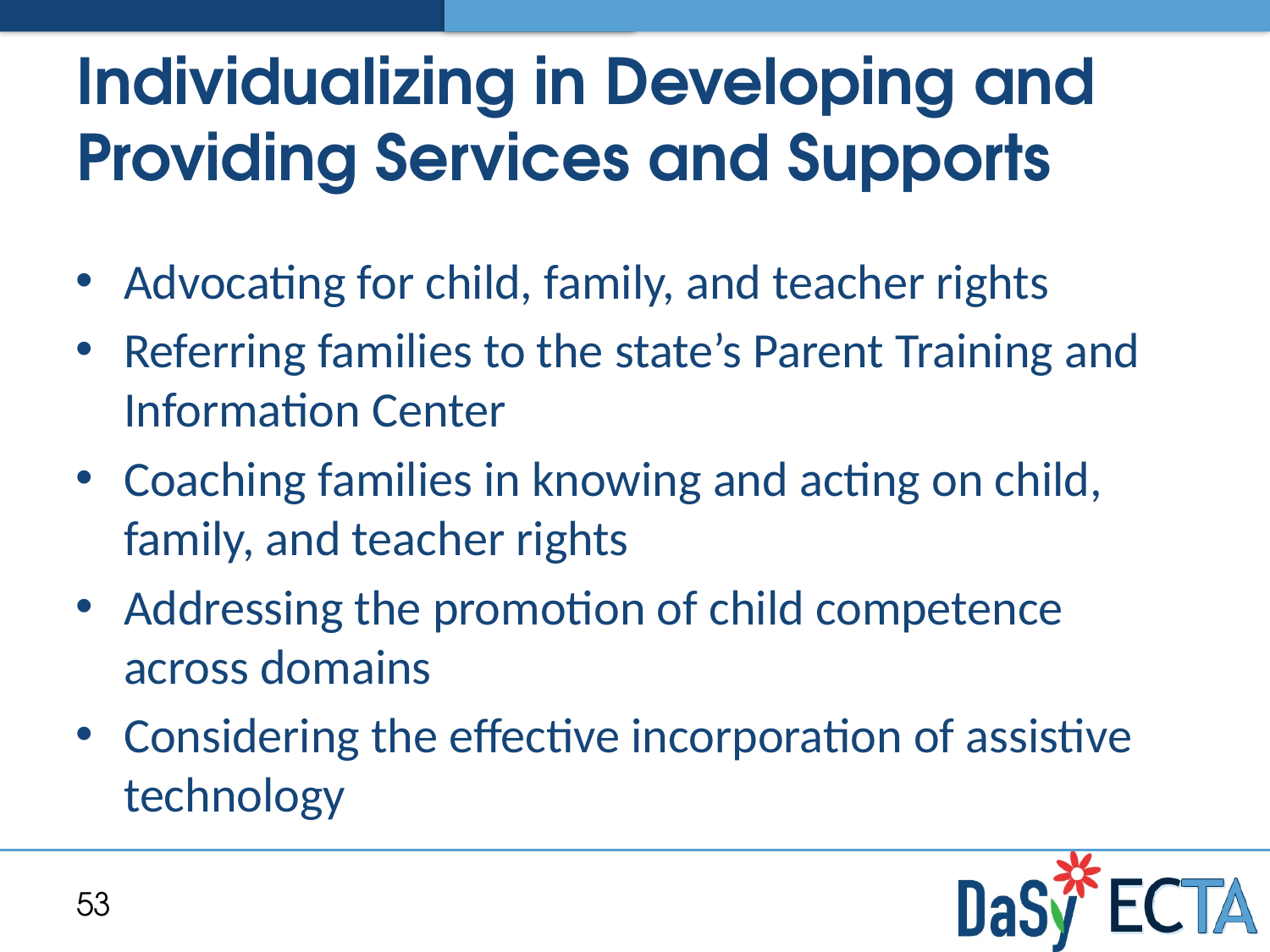

# Individualizing in Developing and Providing Services and Supports
Advocating for child, family, and teacher rights
Referring families to the state’s Parent Training and Information Center
Coaching families in knowing and acting on child, family, and teacher rights
Addressing the promotion of child competence across domains
Considering the effective incorporation of assistive technology
53